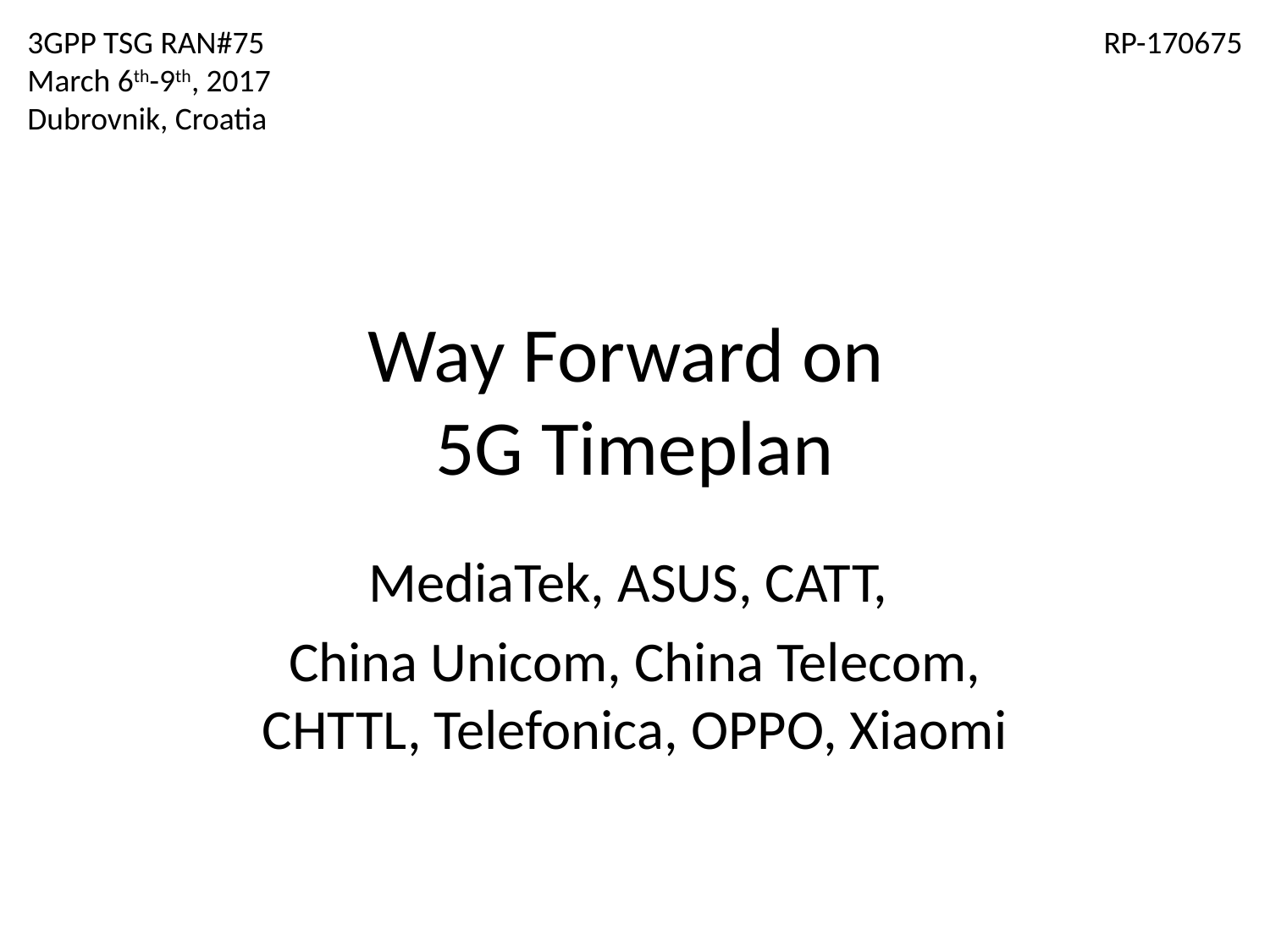

3GPP TSG RAN#75
March 6th-9th, 2017
Dubrovnik, Croatia
RP-170675
# Way Forward on 5G Timeplan
MediaTek, ASUS, CATT,
China Unicom, China Telecom, CHTTL, Telefonica, OPPO, Xiaomi